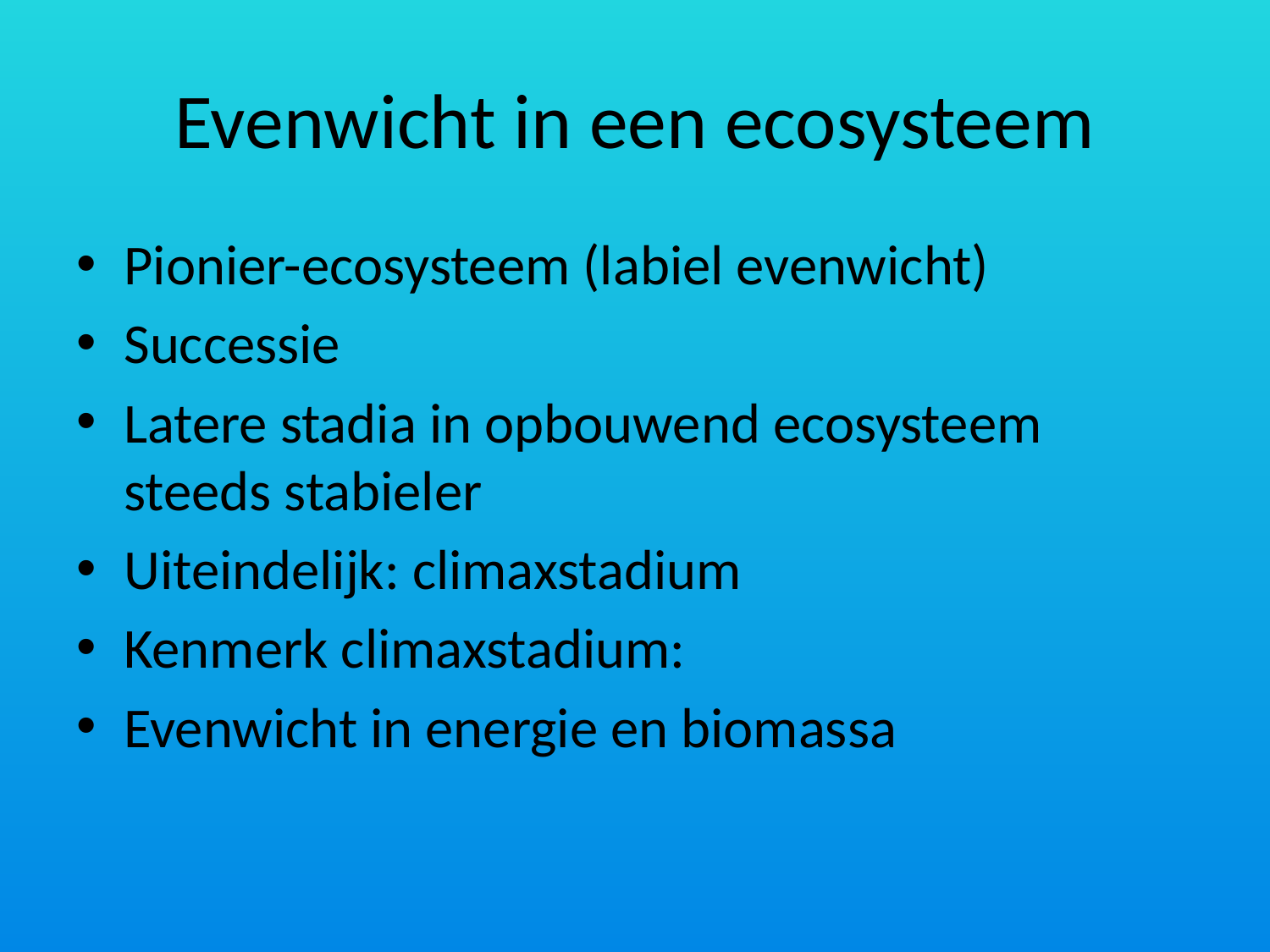

# Evenwicht in een ecosysteem
Pionier-ecosysteem (labiel evenwicht)
Successie
Latere stadia in opbouwend ecosysteem steeds stabieler
Uiteindelijk: climaxstadium
Kenmerk climaxstadium:
Evenwicht in energie en biomassa